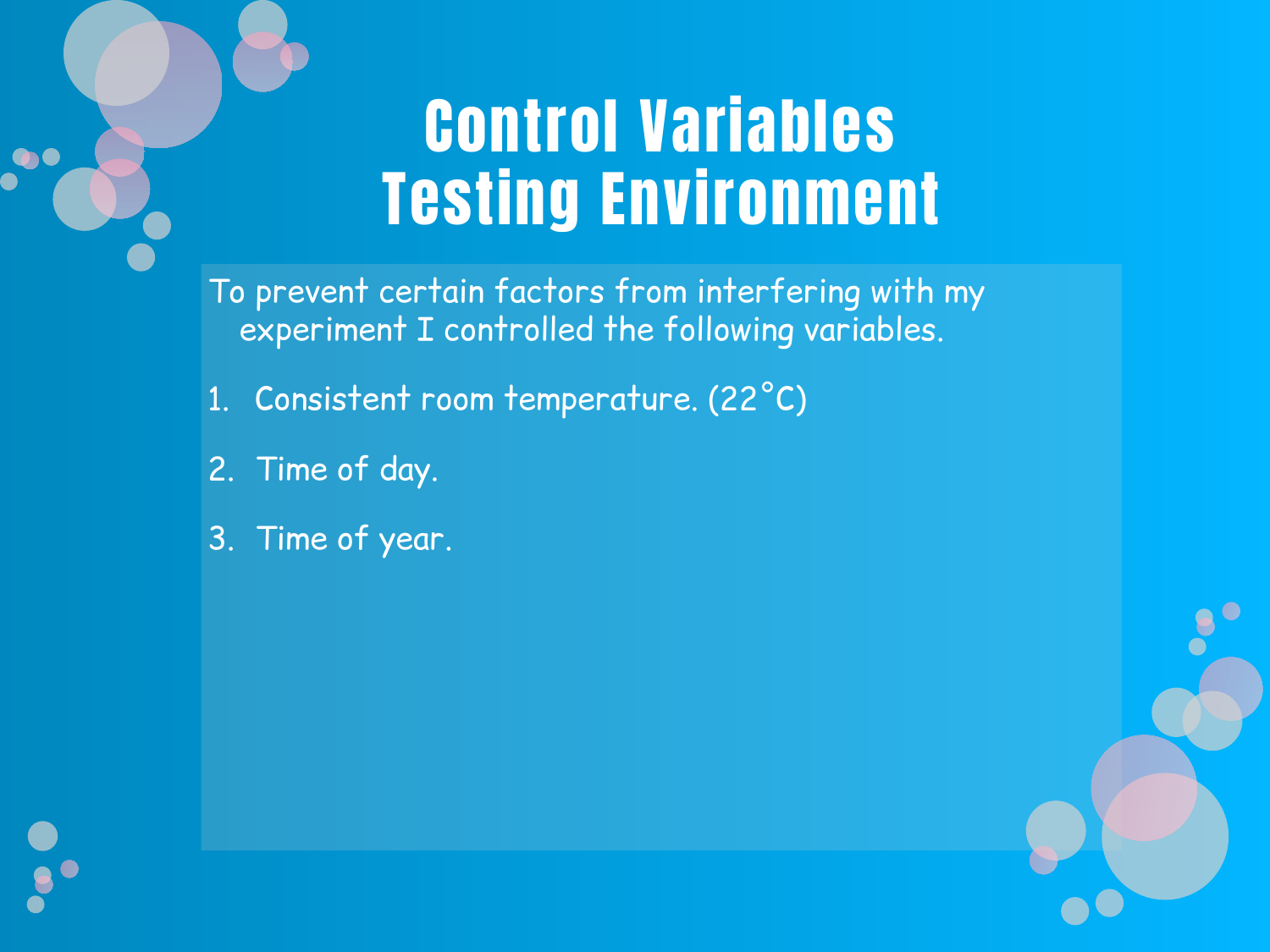

# Control Variables Testing Environment
To prevent certain factors from interfering with my experiment I controlled the following variables.
Consistent room temperature. (22˚C)
Time of day.
Time of year.